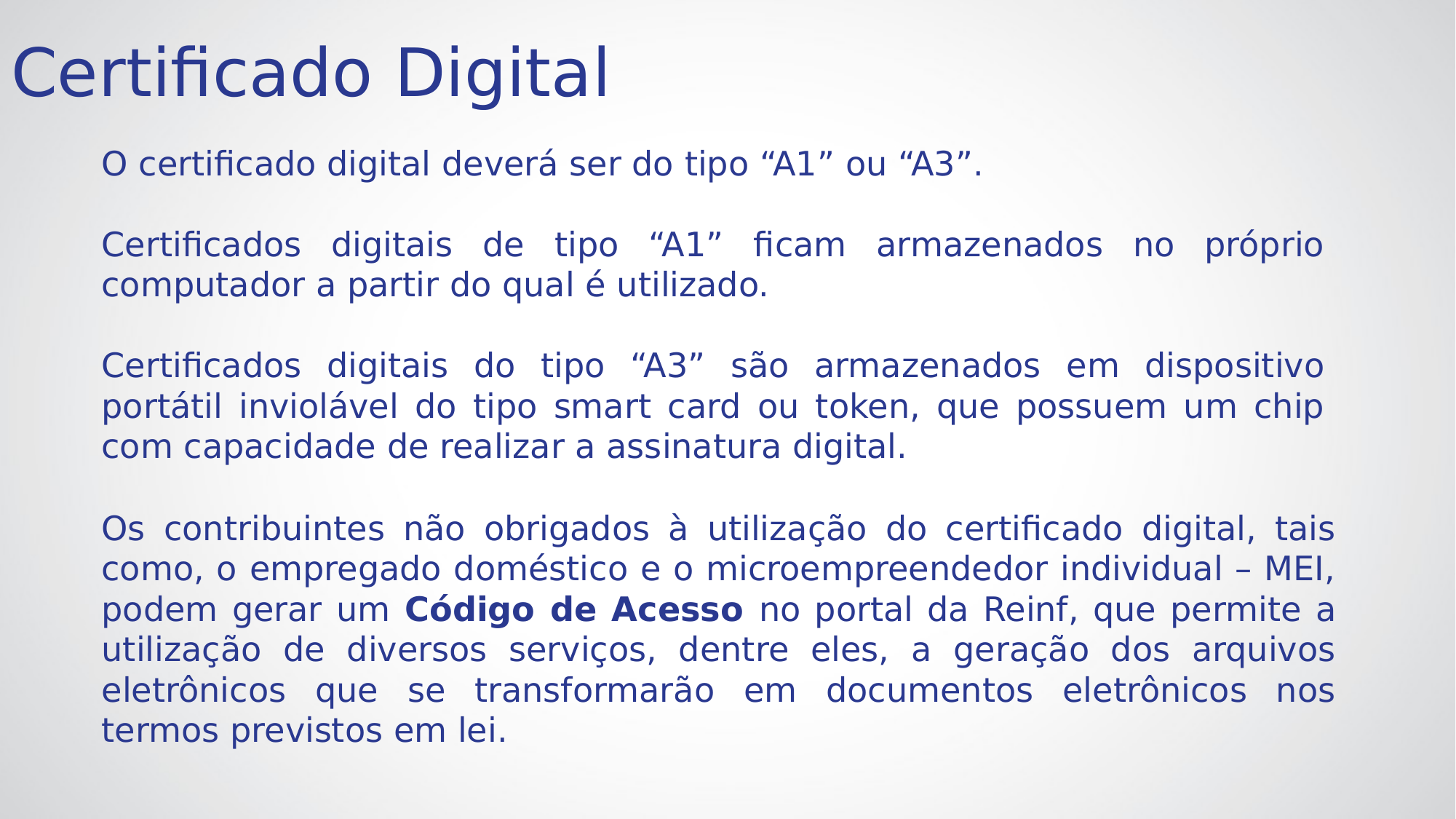

Certificado Digital
O certificado digital deverá ser do tipo “A1” ou “A3”.

Certificados digitais de tipo “A1” ficam armazenados no próprio computador a partir do qual é utilizado.

Certificados digitais do tipo “A3” são armazenados em dispositivo portátil inviolável do tipo smart card ou token, que possuem um chip com capacidade de realizar a assinatura digital.
Os contribuintes não obrigados à utilização do certificado digital, tais como, o empregado doméstico e o microempreendedor individual – MEI, podem gerar um Código de Acesso no portal da Reinf, que permite a utilização de diversos serviços, dentre eles, a geração dos arquivos eletrônicos que se transformarão em documentos eletrônicos nos termos previstos em lei.